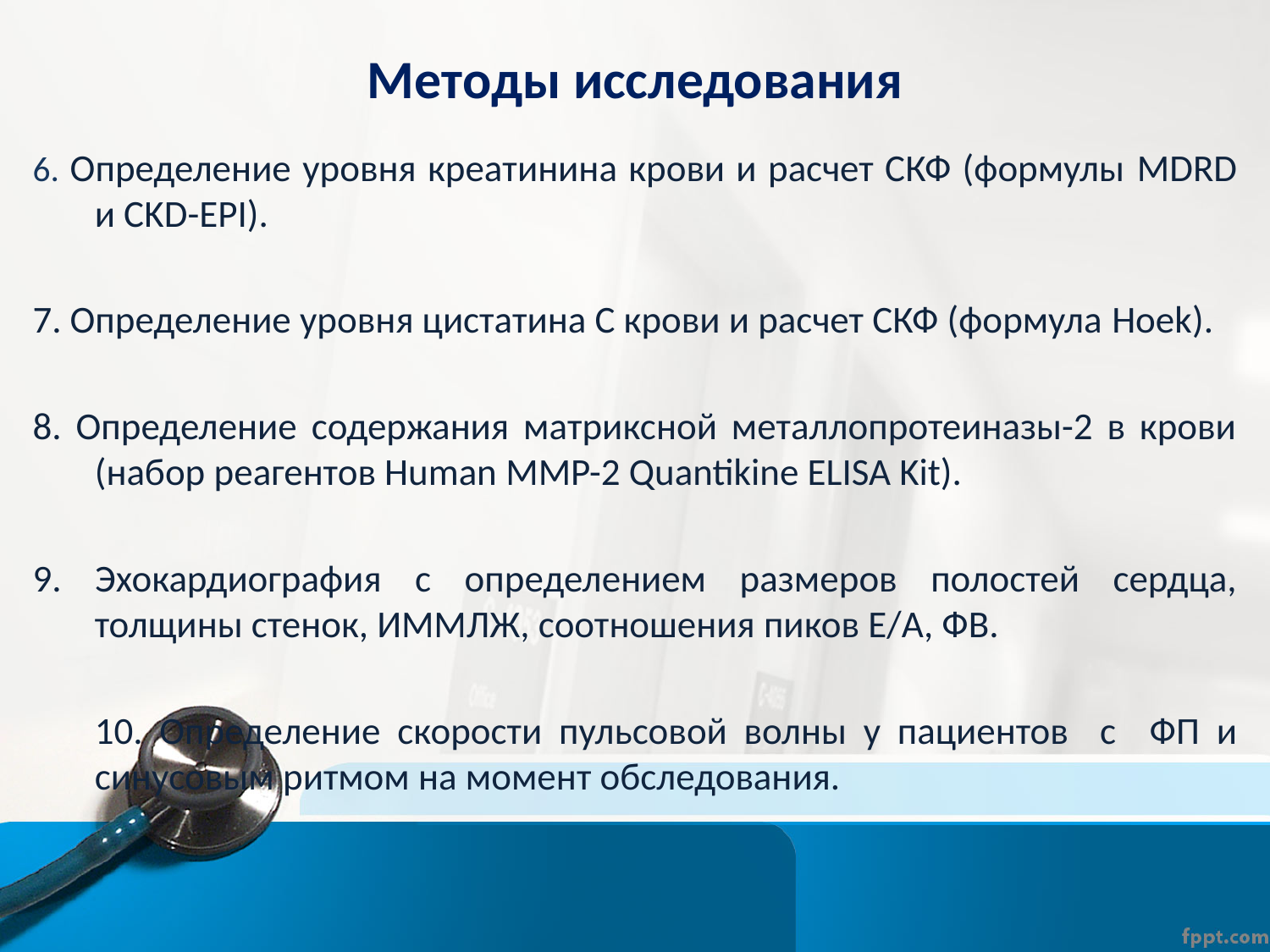

# Методы исследования
6. Определение уровня креатинина крови и расчет СКФ (формулы MDRD и СKD-EPI).

7. Определение уровня цистатина С крови и расчет СКФ (формула Hoek).

8. Определение содержания матриксной металлопротеиназы-2 в крови (набор реагентов Human MMP-2 Quantikine ELISA Kit).

9. Эхокардиография с определением размеров полостей сердца, толщины стенок, ИММЛЖ, соотношения пиков Е/А, ФВ.

			10. Определение скорости пульсовой волны у пациентов 		с  ФП и	синусовым ритмом на момент обследования.